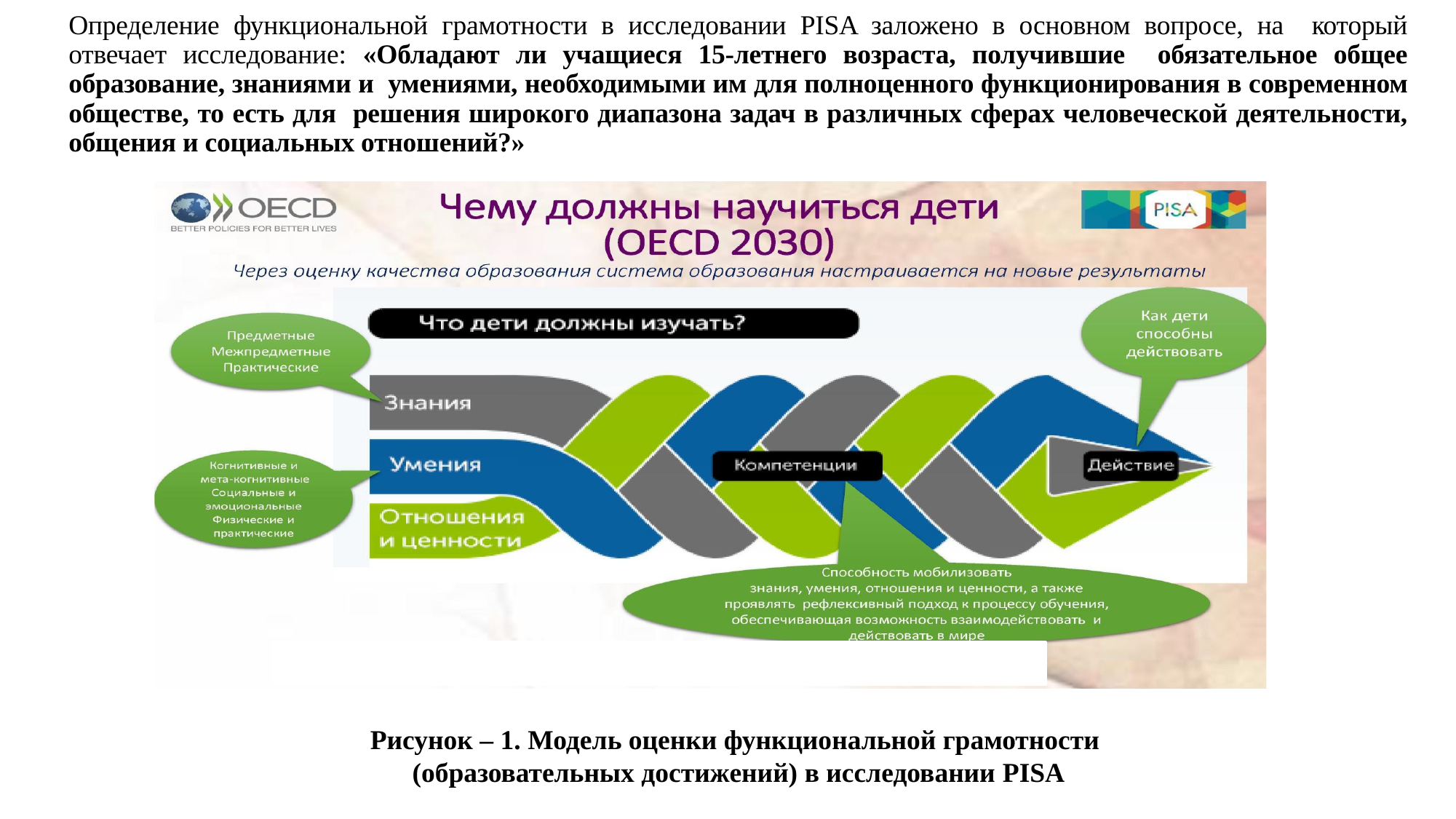

Определение функциональной грамотности в исследовании PISA заложено в основном вопросе, на  который отвечает исследование: «Обладают ли учащиеся 15-летнего возраста, получившие  обязательное общее образование, знаниями и  умениями, необходимыми им для полноценного функционирования в современном обществе, то есть для  решения широкого диапазона задач в различных сферах человеческой деятельности, общения и социальных отношений?»

Рисунок – 1. Модель оценки функциональной грамотности
(образовательных достижений) в исследовании PISA